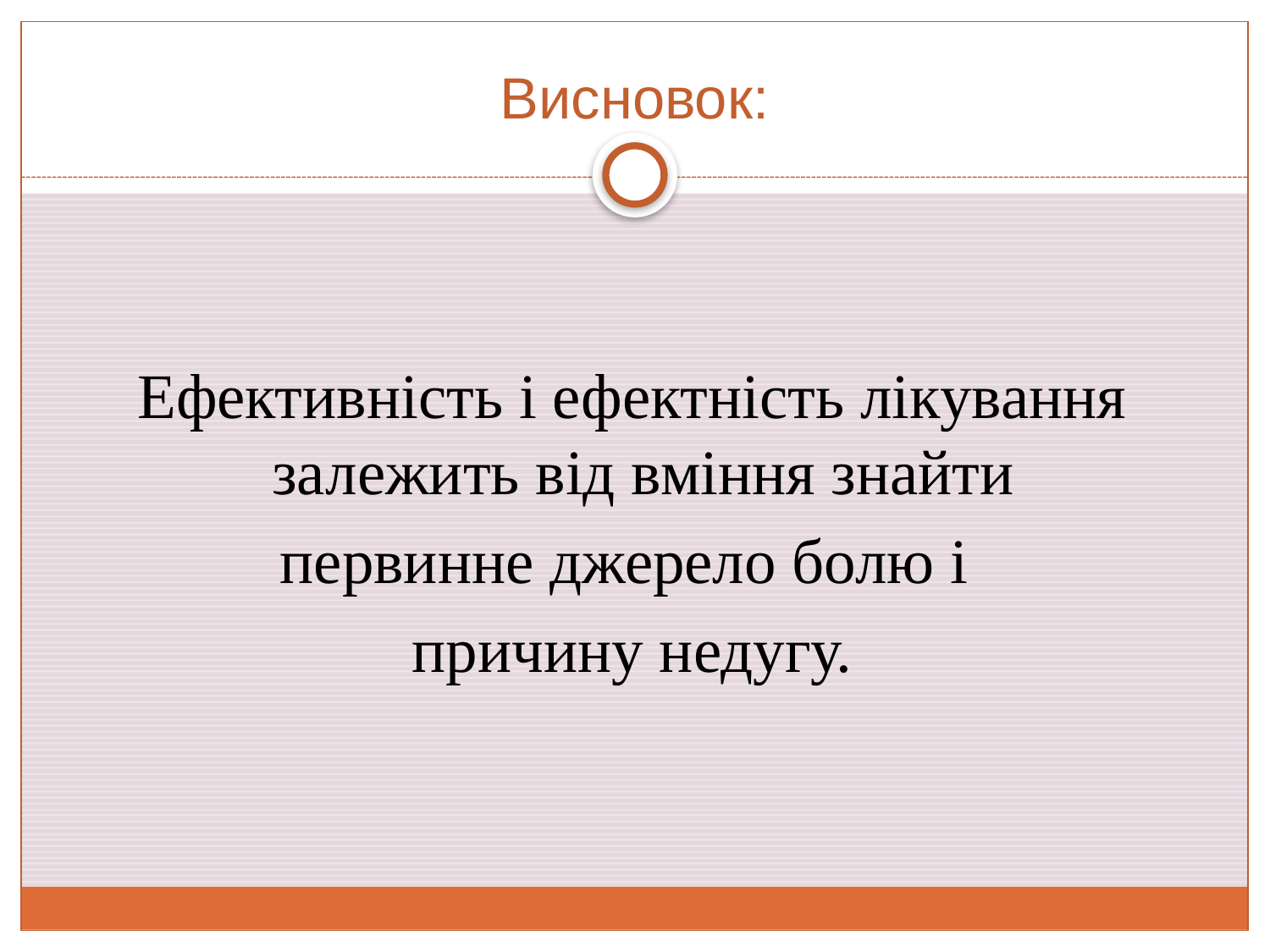

# Висновок:

Ефективність і ефектність лікування залежить від вміння знайти
первинне джерело болю і
причину недугу.